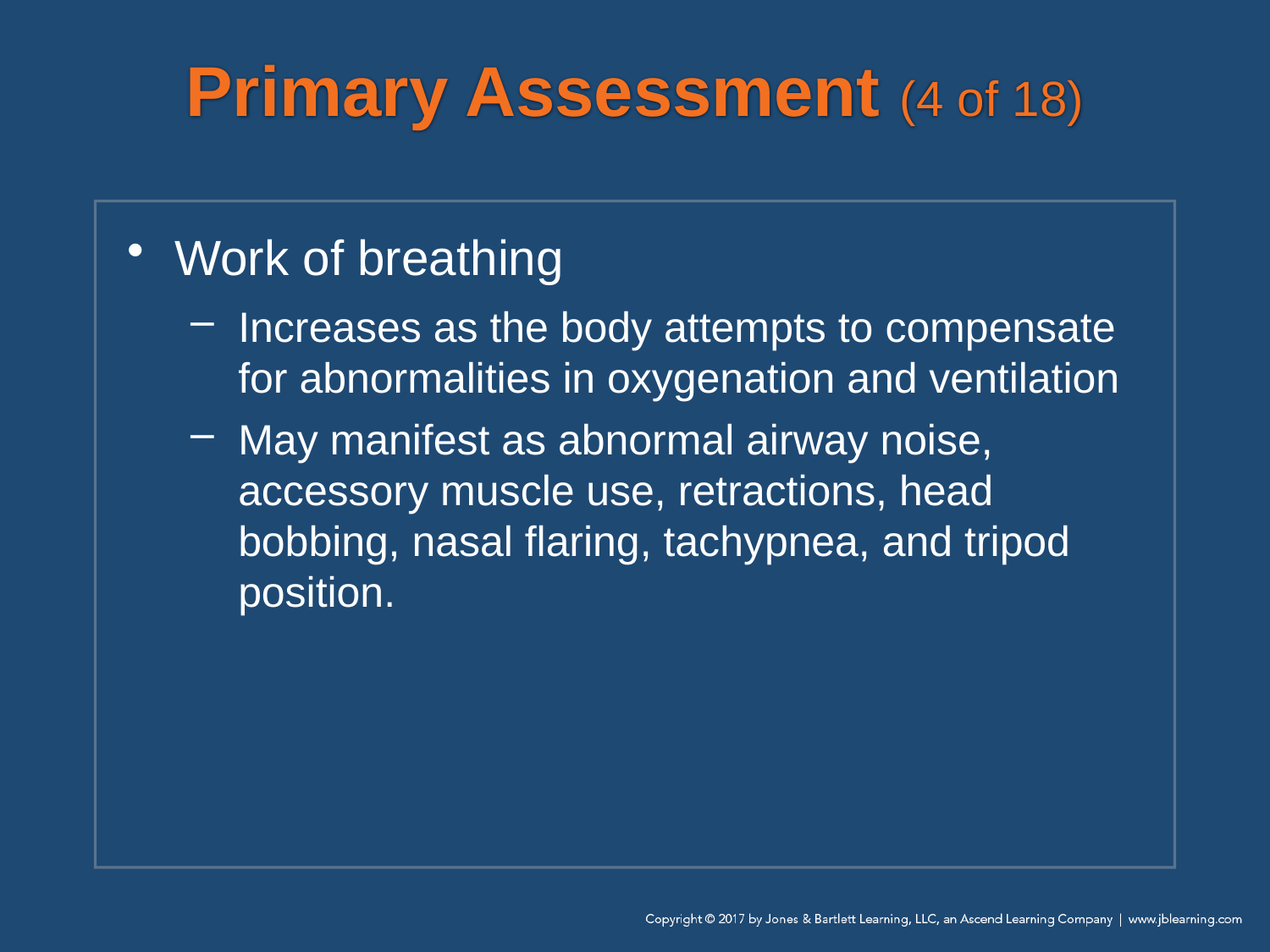

# Primary Assessment (4 of 18)
Work of breathing
Increases as the body attempts to compensate for abnormalities in oxygenation and ventilation
May manifest as abnormal airway noise, accessory muscle use, retractions, head bobbing, nasal flaring, tachypnea, and tripod position.